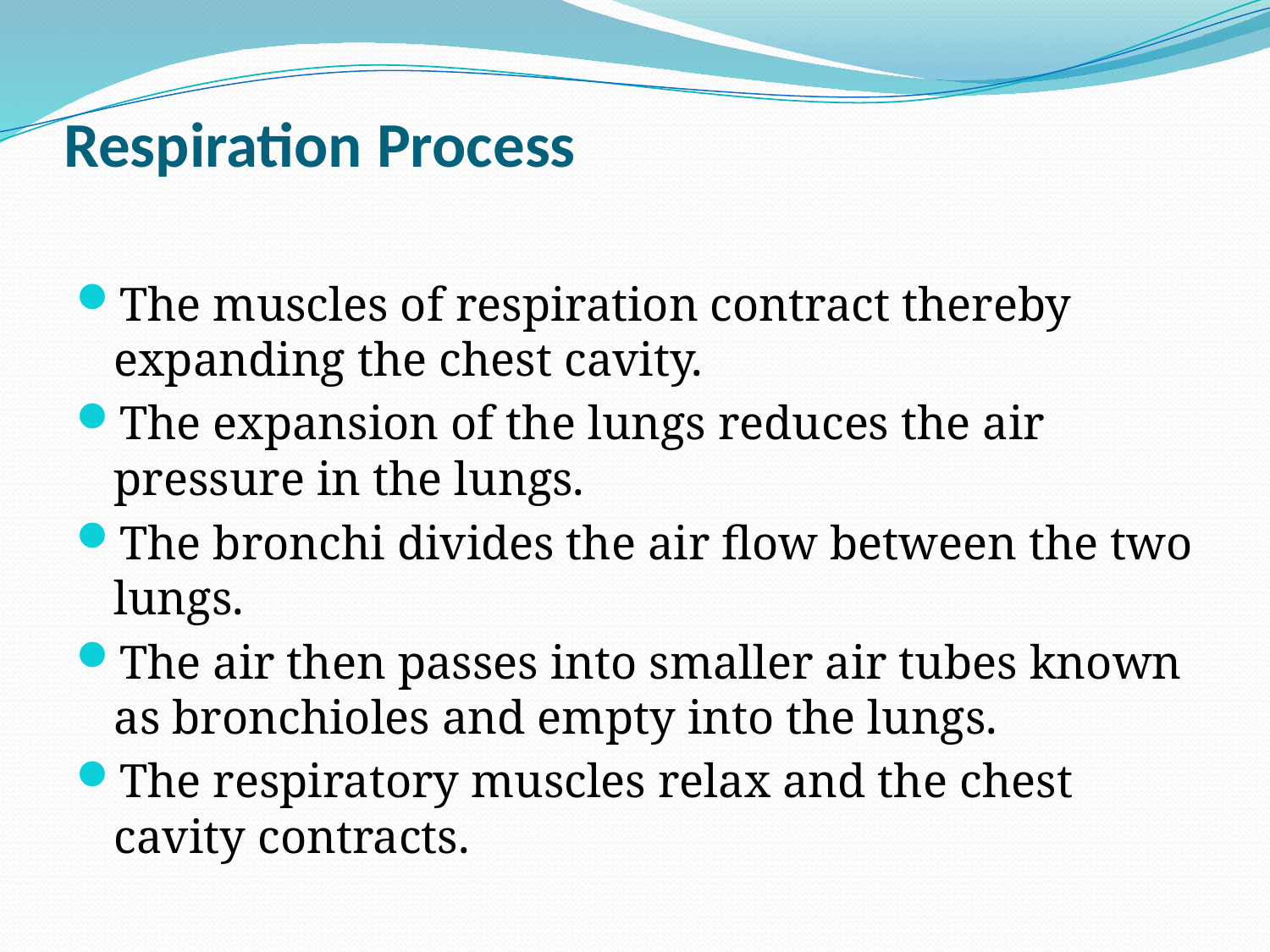

# Respiration Process
The muscles of respiration contract thereby expanding the chest cavity.
The expansion of the lungs reduces the air pressure in the lungs.
The bronchi divides the air flow between the two lungs.
The air then passes into smaller air tubes known as bronchioles and empty into the lungs.
The respiratory muscles relax and the chest cavity contracts.